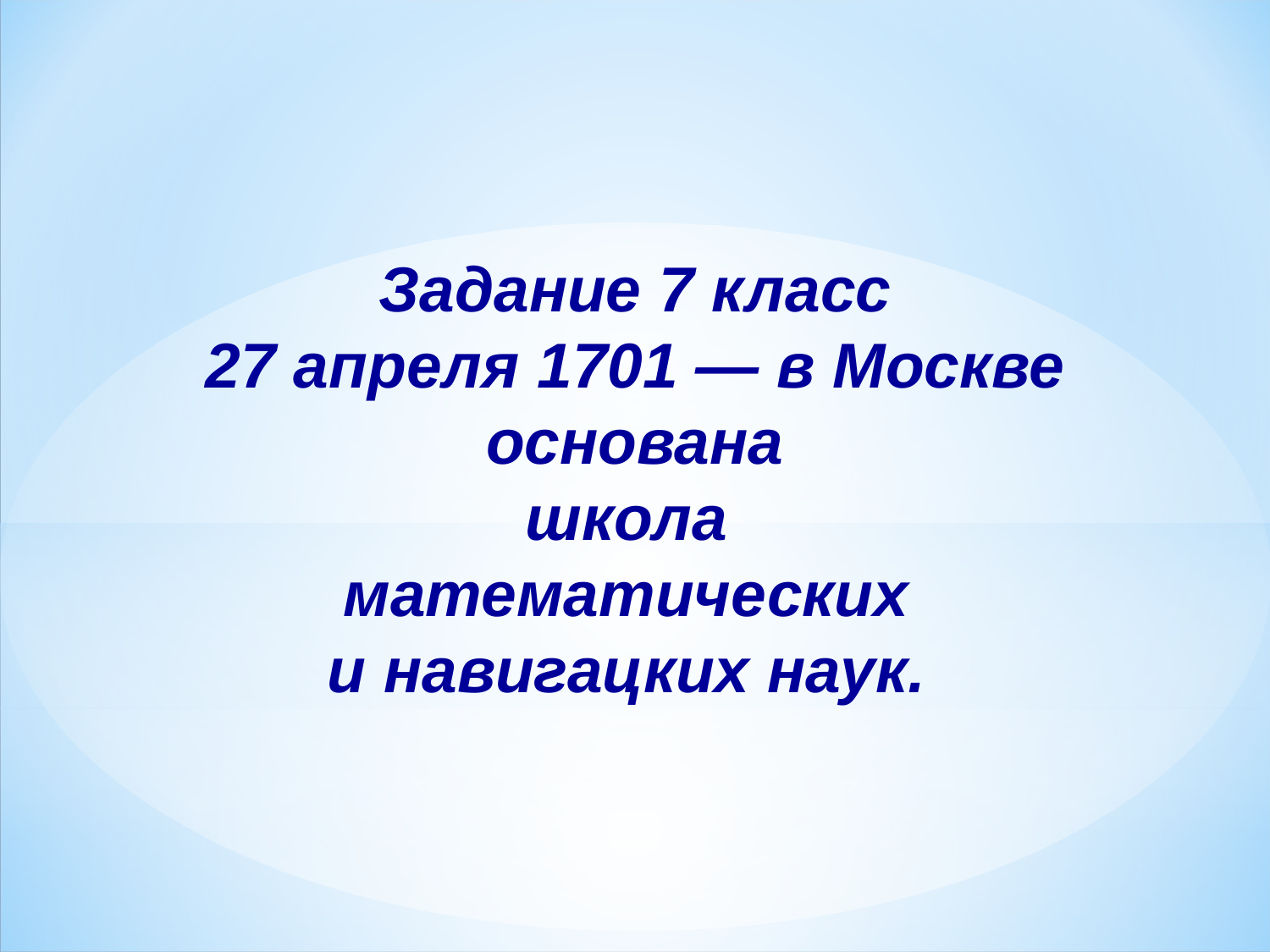

Задание 7 класс
27 апреля 1701 — в Москве
 основана
школа
математических
и навигацких наук.